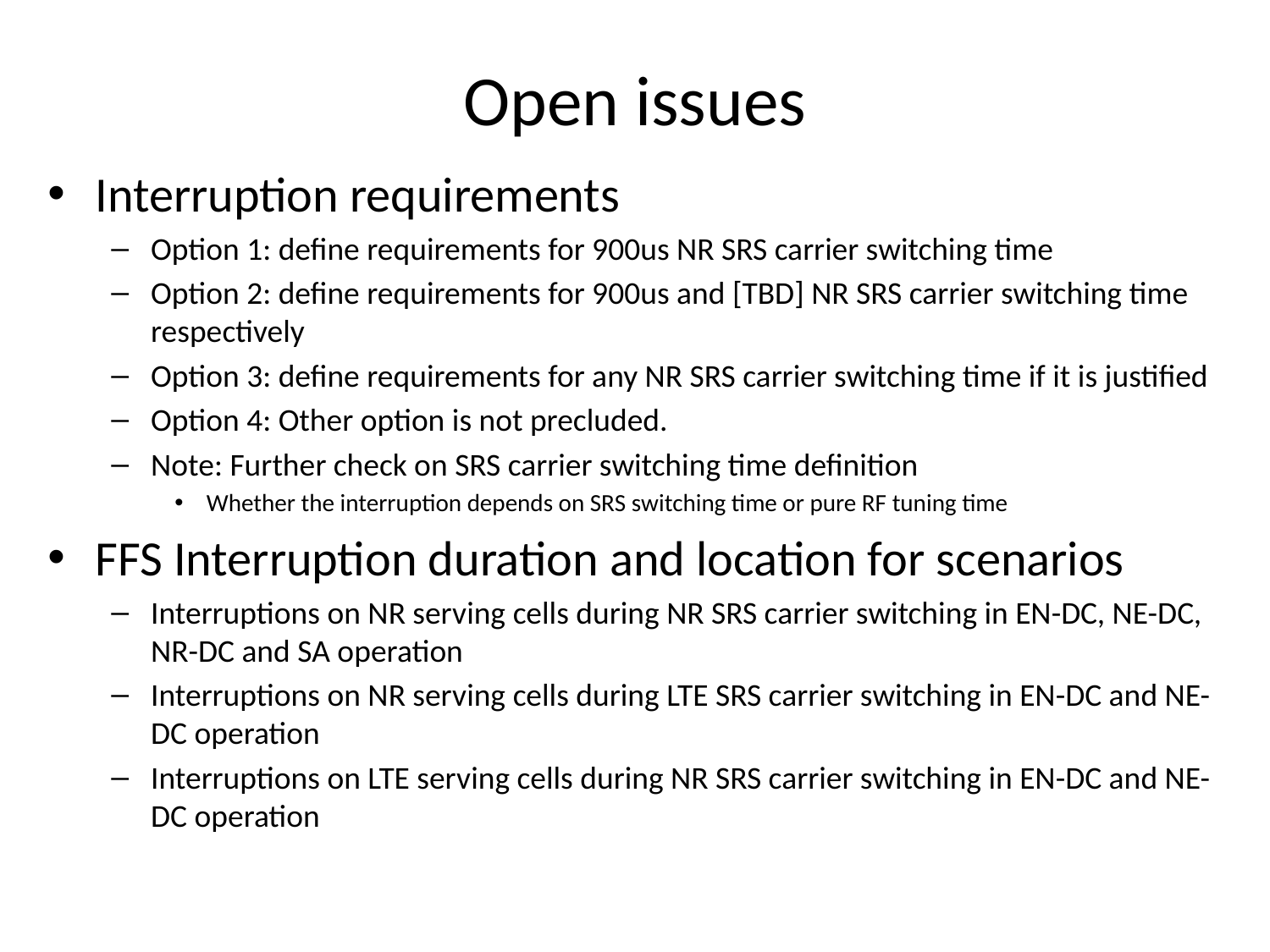

# Open issues
Interruption requirements
Option 1: define requirements for 900us NR SRS carrier switching time
Option 2: define requirements for 900us and [TBD] NR SRS carrier switching time respectively
Option 3: define requirements for any NR SRS carrier switching time if it is justified
Option 4: Other option is not precluded.
Note: Further check on SRS carrier switching time definition
Whether the interruption depends on SRS switching time or pure RF tuning time
FFS Interruption duration and location for scenarios
Interruptions on NR serving cells during NR SRS carrier switching in EN-DC, NE-DC, NR-DC and SA operation
Interruptions on NR serving cells during LTE SRS carrier switching in EN-DC and NE-DC operation
Interruptions on LTE serving cells during NR SRS carrier switching in EN-DC and NE-DC operation

4